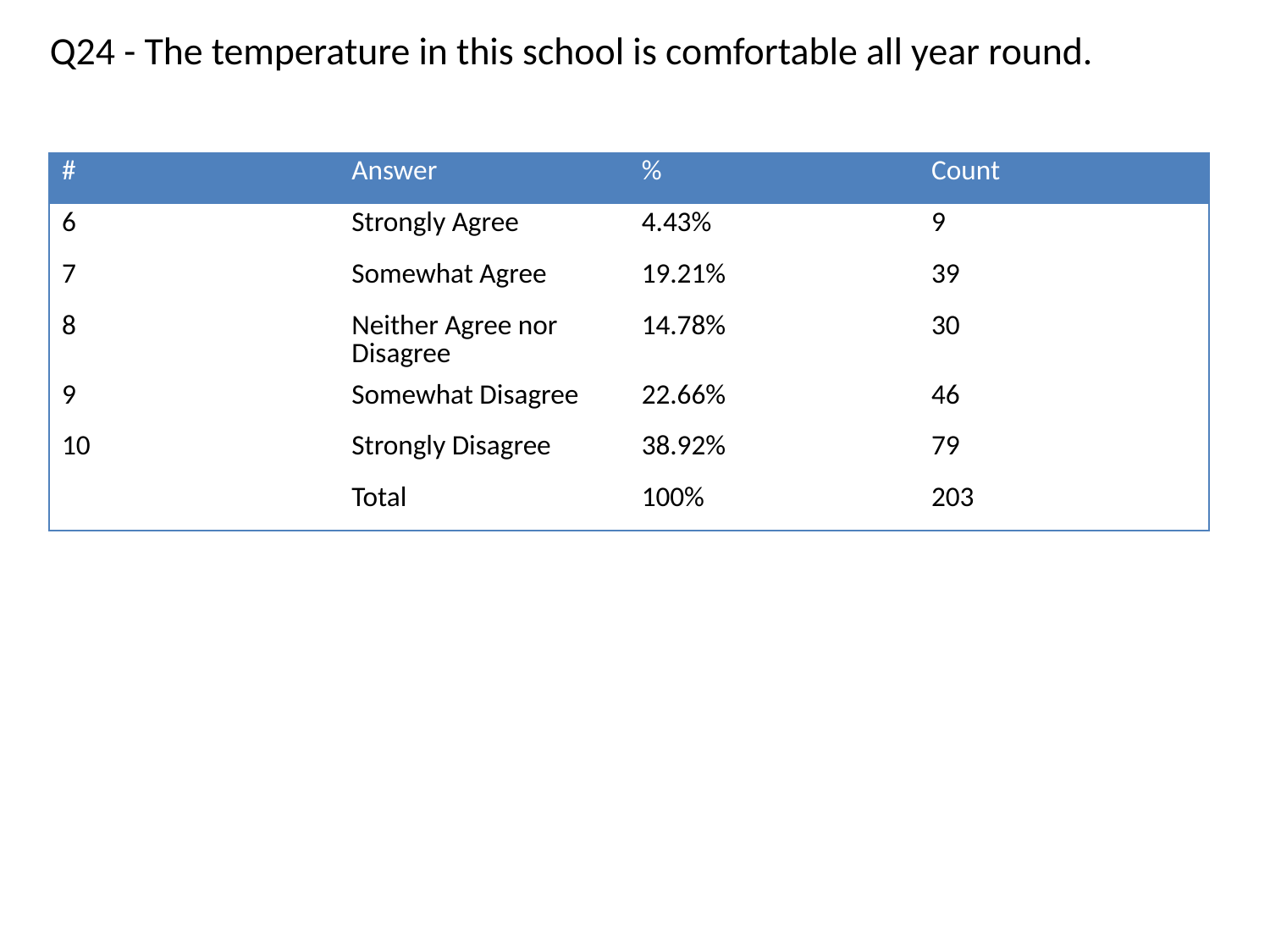

Q24 - The temperature in this school is comfortable all year round.
| # | Answer | % | Count |
| --- | --- | --- | --- |
| 6 | Strongly Agree | 4.43% | 9 |
| 7 | Somewhat Agree | 19.21% | 39 |
| 8 | Neither Agree nor Disagree | 14.78% | 30 |
| 9 | Somewhat Disagree | 22.66% | 46 |
| 10 | Strongly Disagree | 38.92% | 79 |
|  | Total | 100% | 203 |